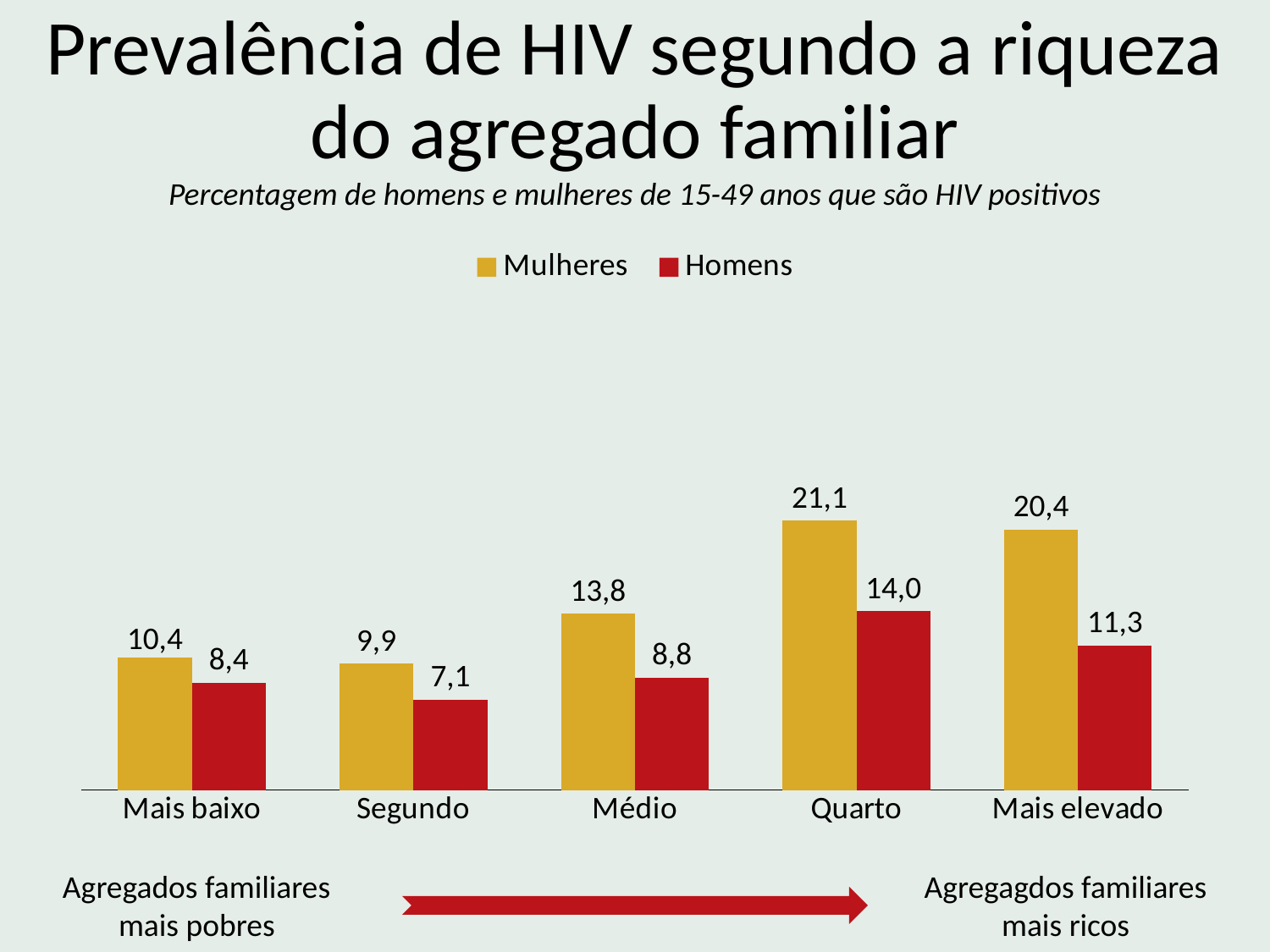

Prevalência de HIV segundo a riqueza do agregado familiar
Percentagem de homens e mulheres de 15-49 anos que são HIV positivos

### Chart

| Category | Mulheres | Homens |
|---|---|---|
| Mais baixo | 10.4 | 8.4 |
| Segundo | 9.9 | 7.1 |
| Médio | 13.8 | 8.8 |
| Quarto | 21.1 | 14.0 |
| Mais elevado | 20.4 | 11.3 |
Agregados familiares mais pobres
Agregagdos familiares mais ricos